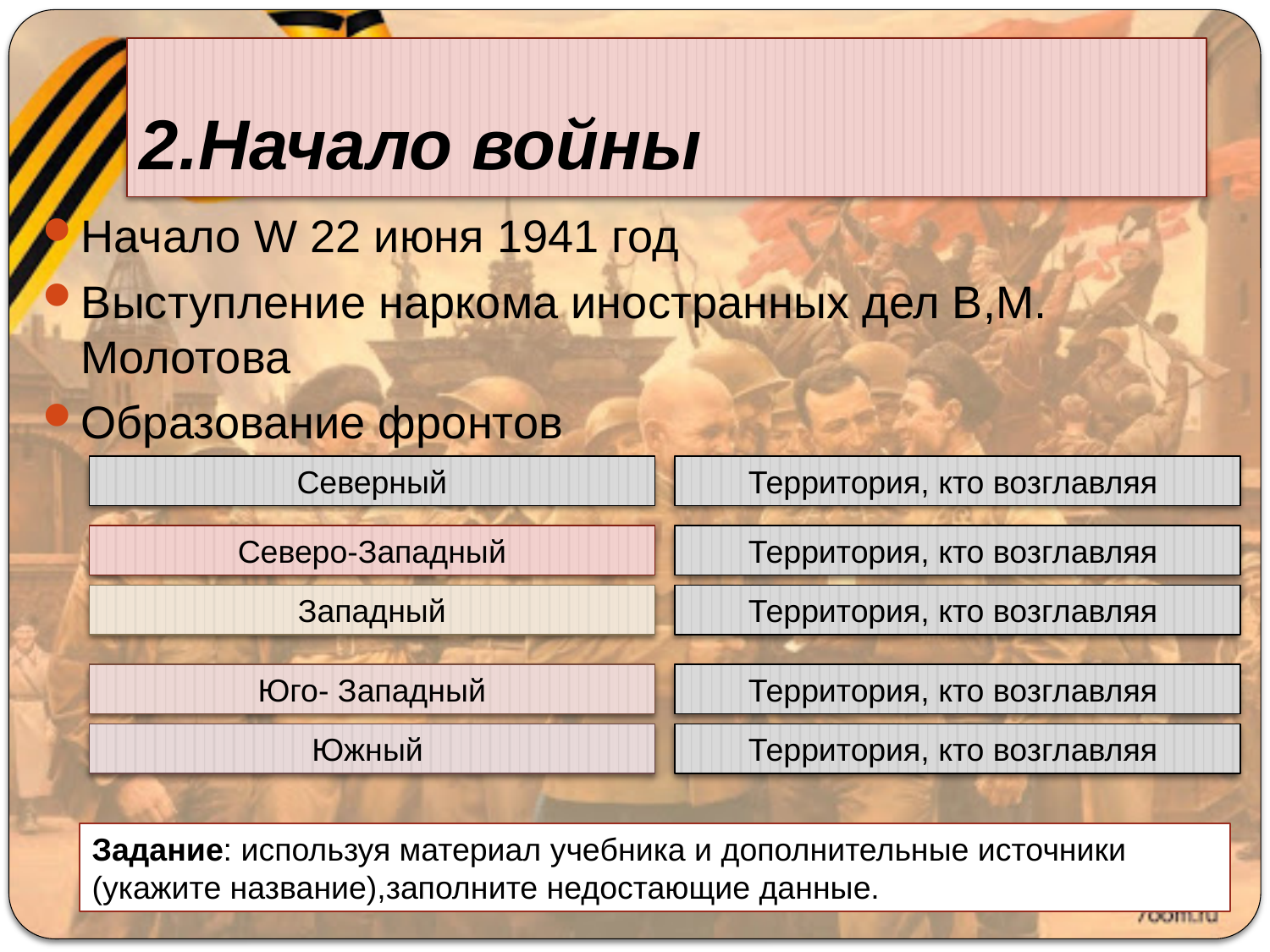

# 2.Начало войны
Начало W 22 июня 1941 год
Выступление наркома иностранных дел В,М. Молотова
Образование фронтов
Северный
Территория, кто возглавляя
Северо-Западный
Территория, кто возглавляя
Западный
Территория, кто возглавляя
Юго- Западный
Территория, кто возглавляя
Южный
Территория, кто возглавляя
Задание: используя материал учебника и дополнительные источники (укажите название),заполните недостающие данные.